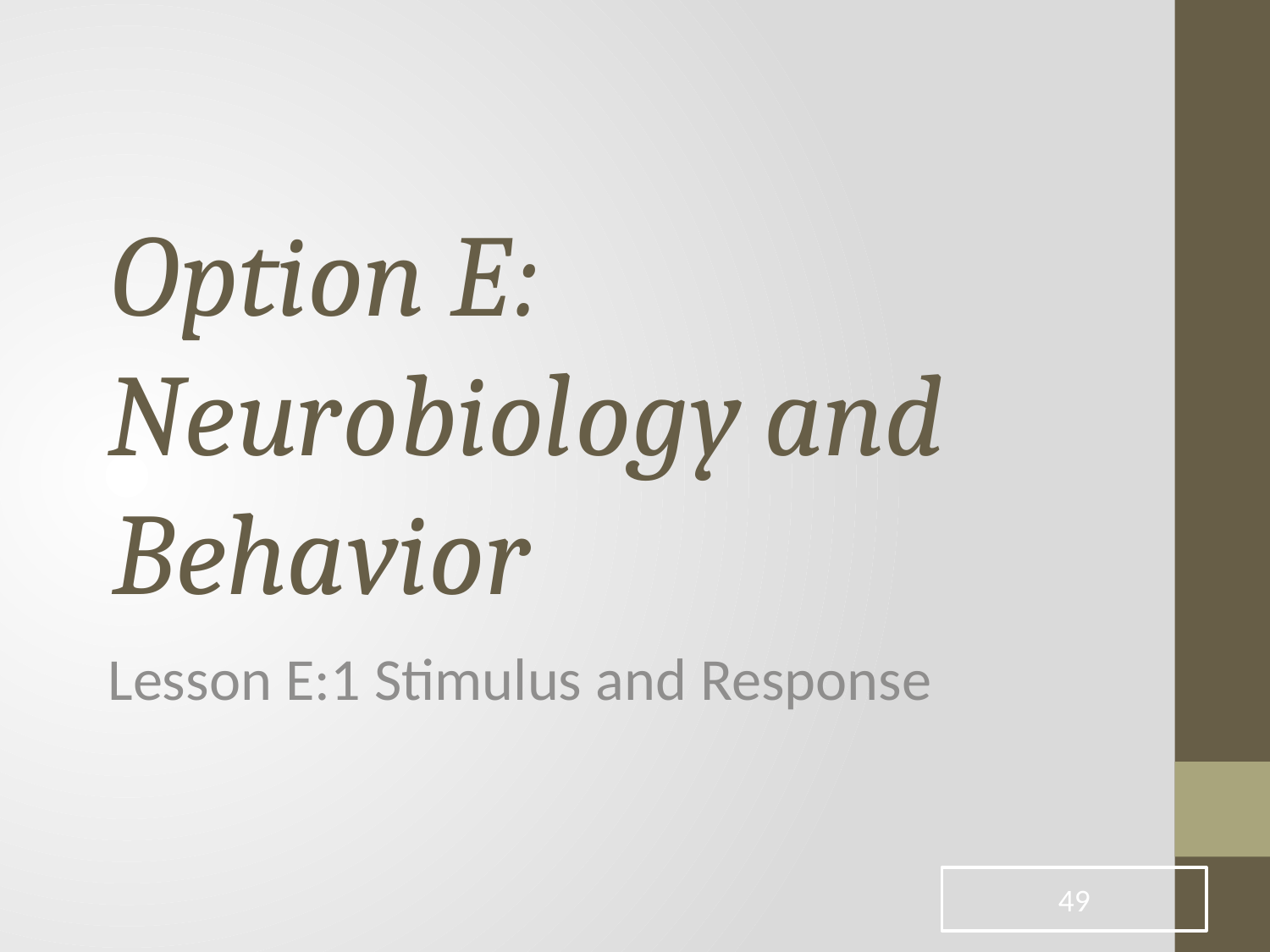

# Option E: Neurobiology and Behavior
Lesson E:1 Stimulus and Response
49